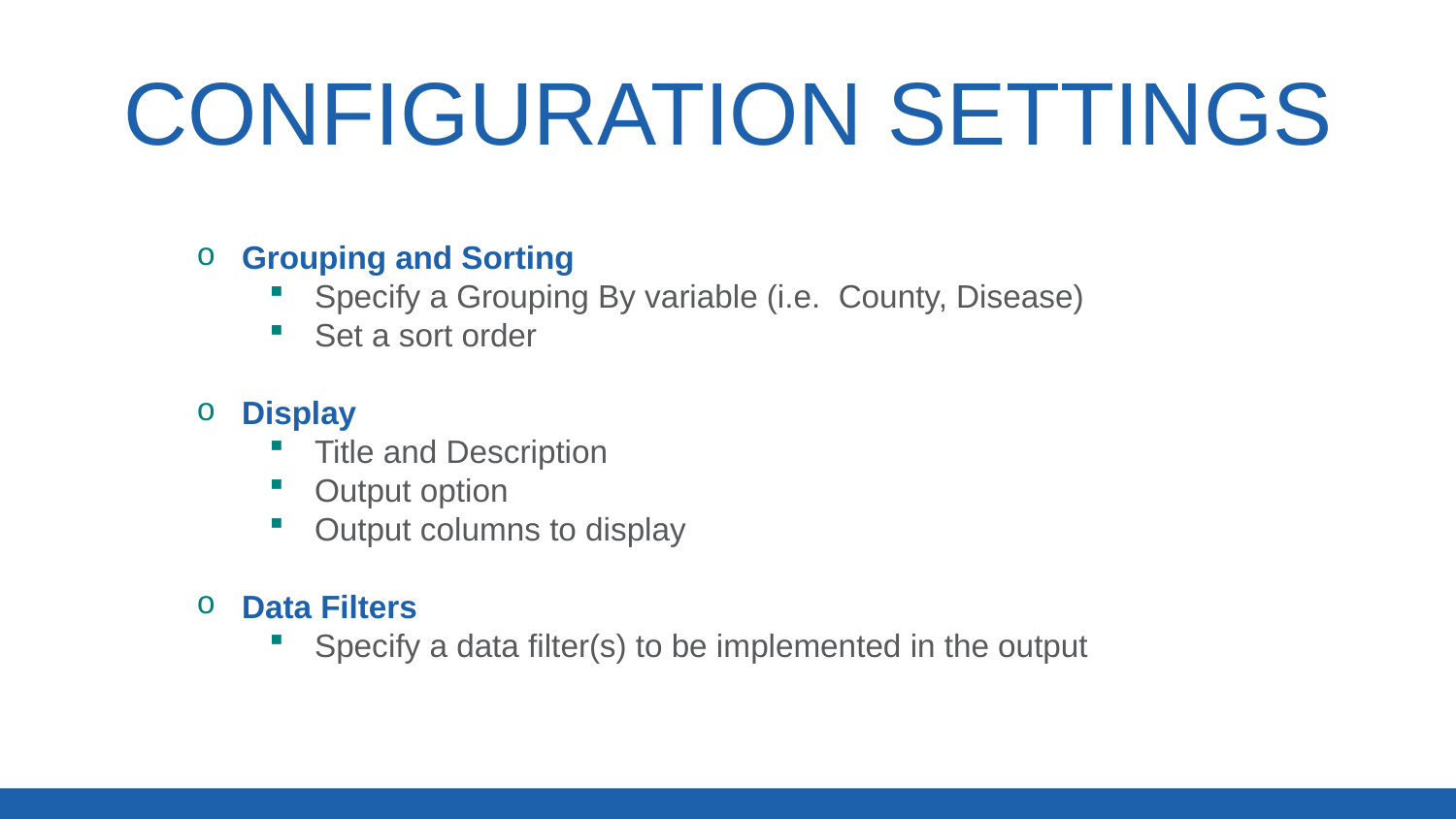

CONFIGURATION SETTINGS
Grouping and Sorting
Specify a Grouping By variable (i.e.  County, Disease)
Set a sort order

Display
Title and Description
Output option
Output columns to display

Data Filters
Specify a data filter(s) to be implemented in the output